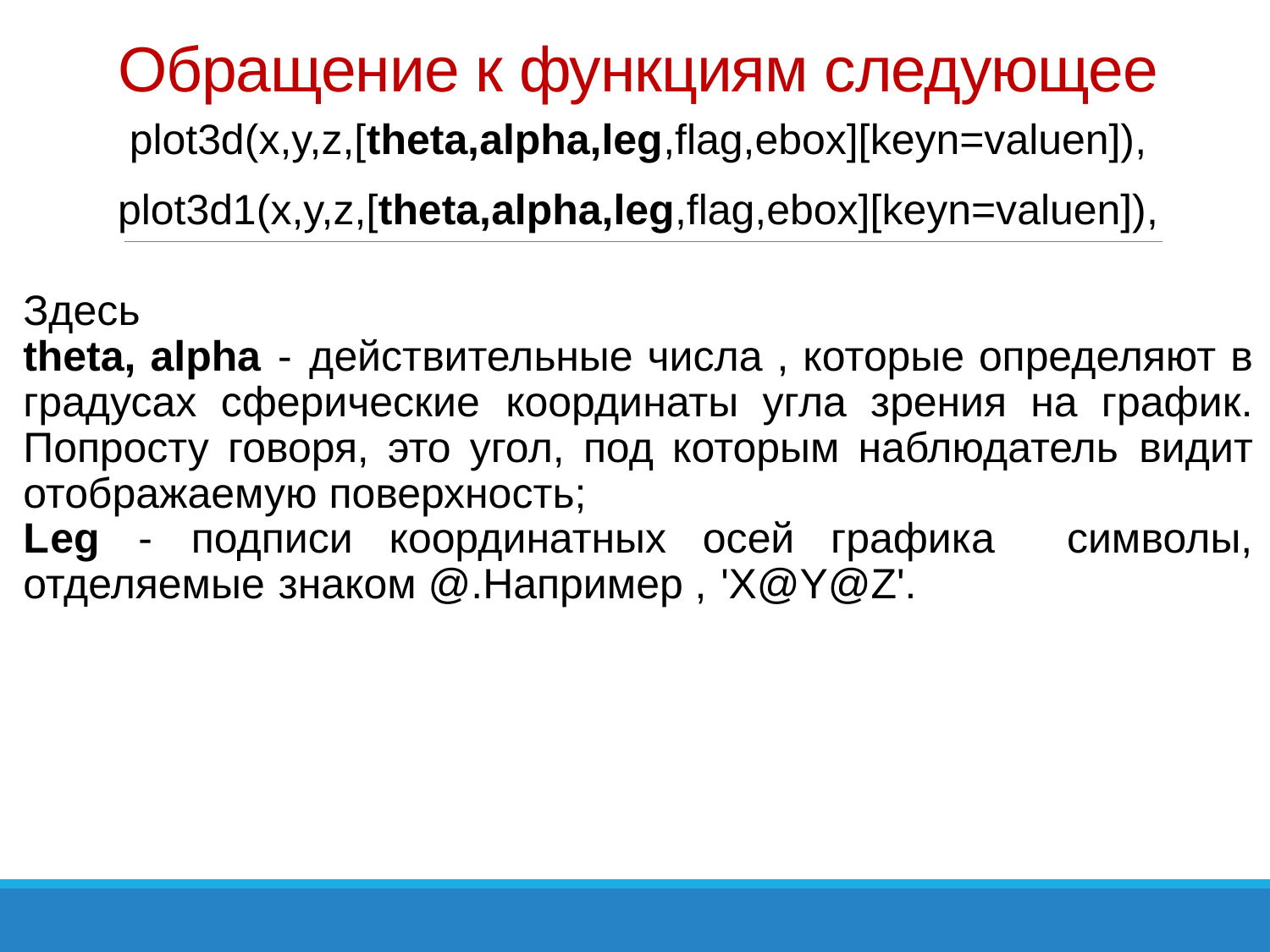

# Обращение к функциям следующее
plot3d(x,y,z,[theta,alpha,leg,flag,ebox][keyn=valuen]),
plot3d1(x,y,z,[theta,alpha,leg,flag,ebox][keyn=valuen]),

Здесь
theta, alpha - действительные числа , которые определяют в градусах сферические координаты угла зрения на график. Попросту говоря, это угол, под которым наблюдатель видит отображаемую поверхность;
Leg - подписи координатных осей графика  символы, отделяемые знаком @.Например , 'X@Y@Z'.